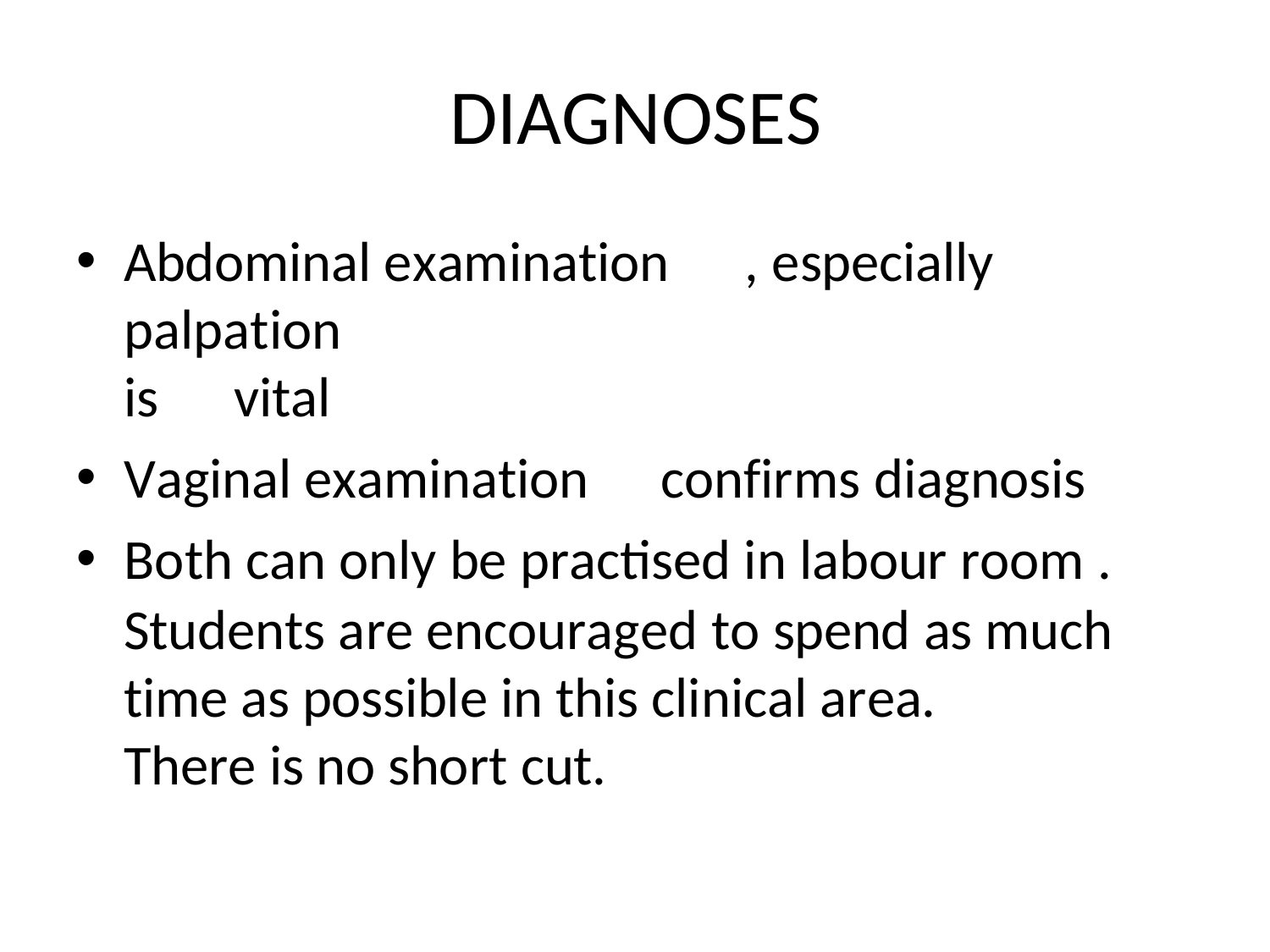

# DIAGNOSES
Abdominal examination	, especially palpation
is	vital

Vaginal examination	confirms diagnosis

Both can only be practised in labour room .
Students are encouraged to spend as much time as possible in this clinical area.	There is no short cut.